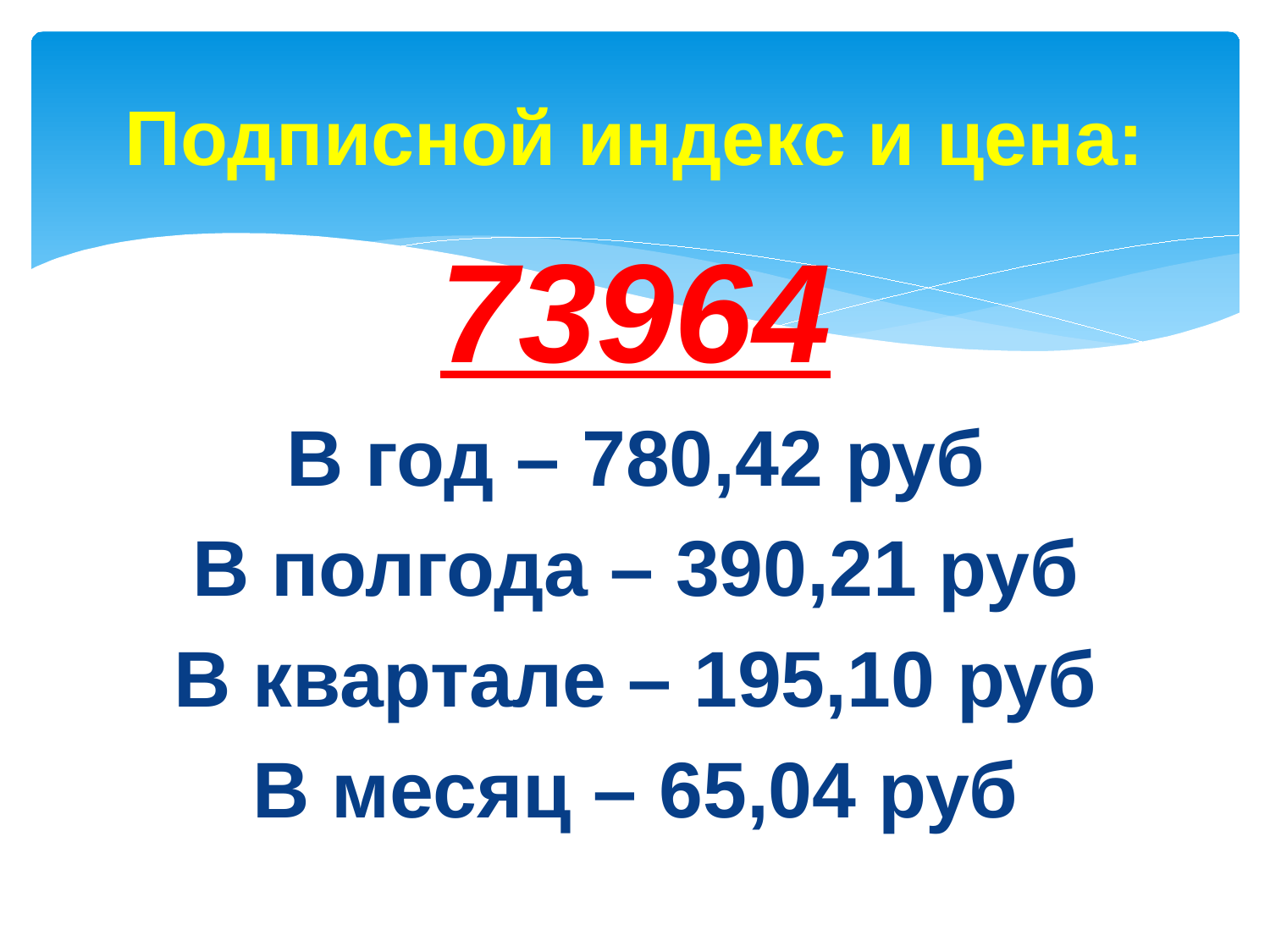

# Подписной индекс и цена:
73964
В год – 780,42 руб
В полгода – 390,21 руб
В квартале – 195,10 руб
В месяц – 65,04 руб